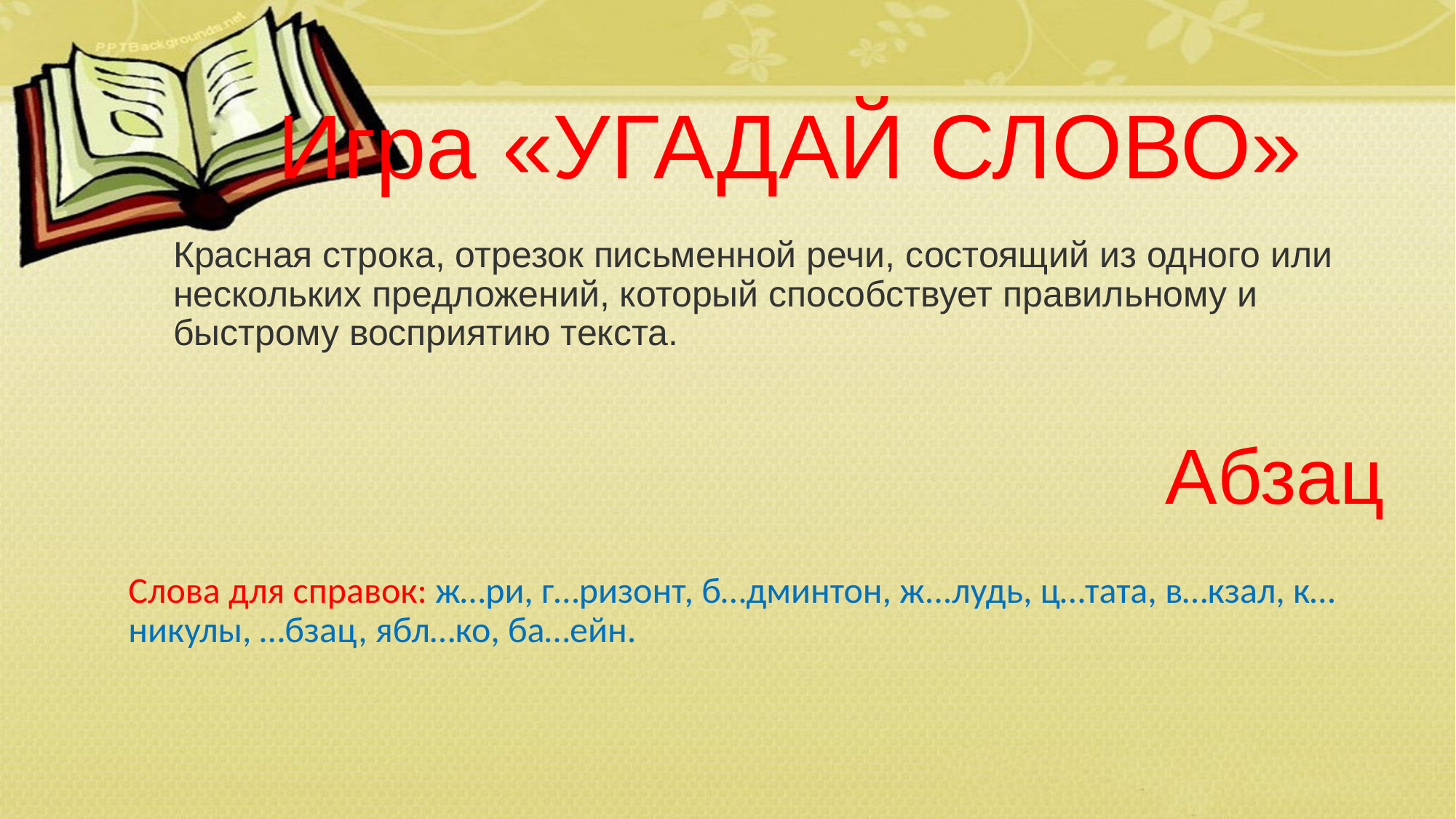

Игра «УГАДАЙ СЛОВО»
Красная строка, отрезок письменной речи, состоящий из одного или нескольких предложений, который способствует правильному и быстрому восприятию текста.
Абзац
Слова для справок: ж…ри, г…ризонт, б…дминтон, ж...лудь, ц…тата, в…кзал, к…никулы, …бзац, ябл…ко, ба…ейн.